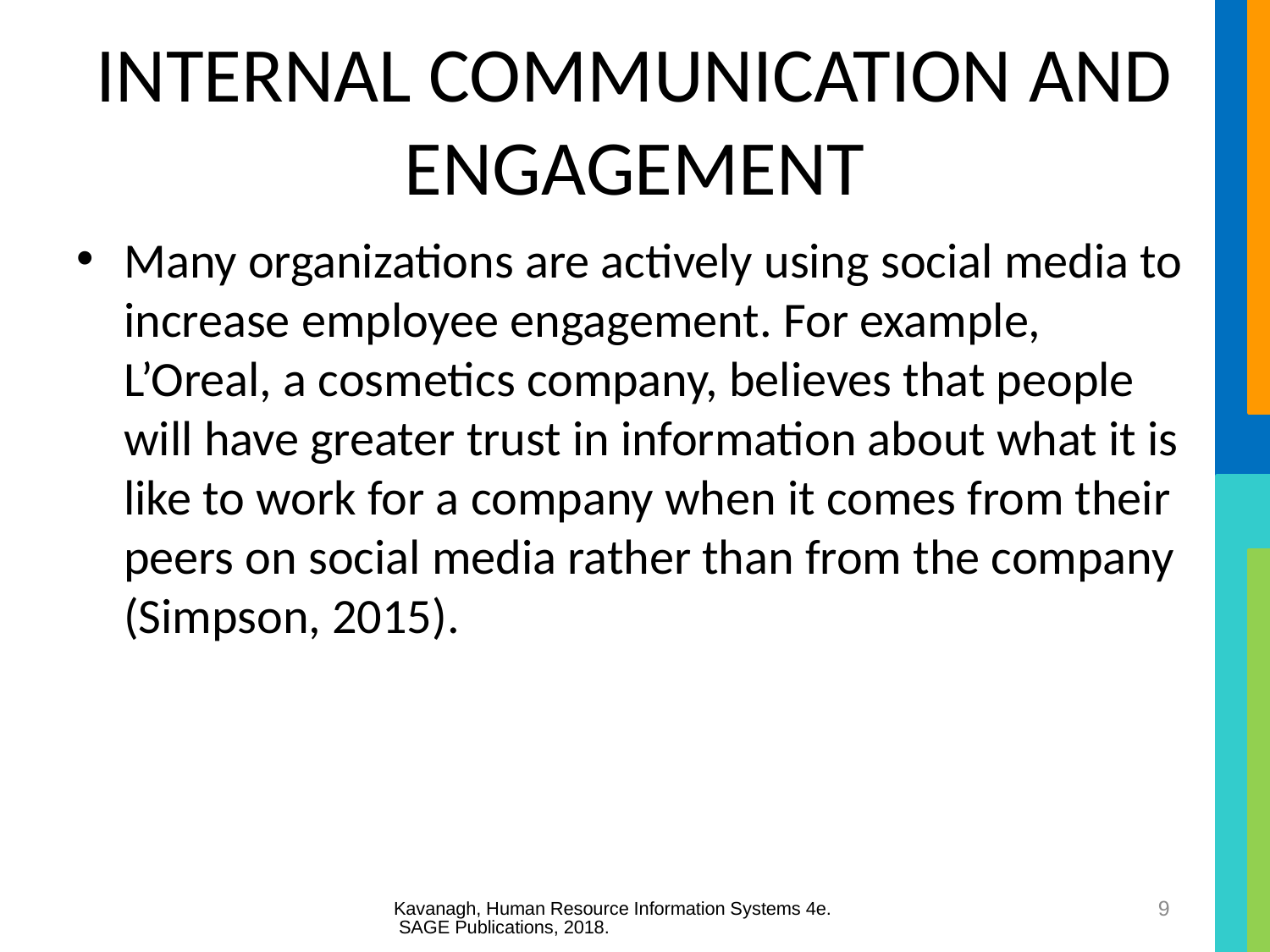

# INTERNAL COMMUNICATION AND ENGAGEMENT
Many organizations are actively using social media to increase employee engagement. For example, L’Oreal, a cosmetics company, believes that people will have greater trust in information about what it is like to work for a company when it comes from their peers on social media rather than from the company (Simpson, 2015).
Kavanagh, Human Resource Information Systems 4e. SAGE Publications, 2018.
9